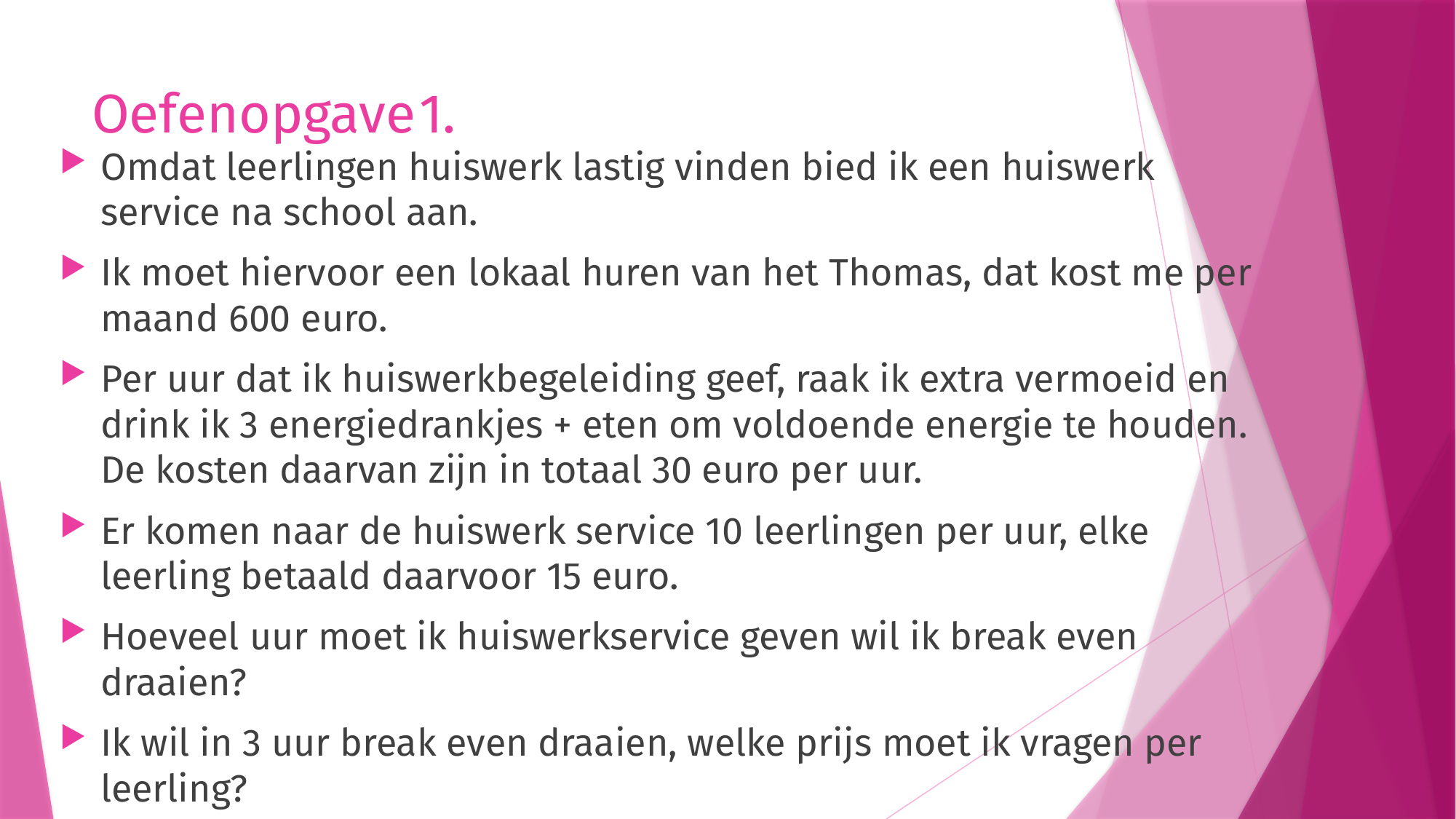

# Oefenopgave	1.
Omdat leerlingen huiswerk lastig vinden bied ik een huiswerk service na school aan.
Ik moet hiervoor een lokaal huren van het Thomas, dat kost me per maand 600 euro.
Per uur dat ik huiswerkbegeleiding geef, raak ik extra vermoeid en drink ik 3 energiedrankjes + eten om voldoende energie te houden. De kosten daarvan zijn in totaal 30 euro per uur.
Er komen naar de huiswerk service 10 leerlingen per uur, elke leerling betaald daarvoor 15 euro.
Hoeveel uur moet ik huiswerkservice geven wil ik break even draaien?
Ik wil in 3 uur break even draaien, welke prijs moet ik vragen per leerling?